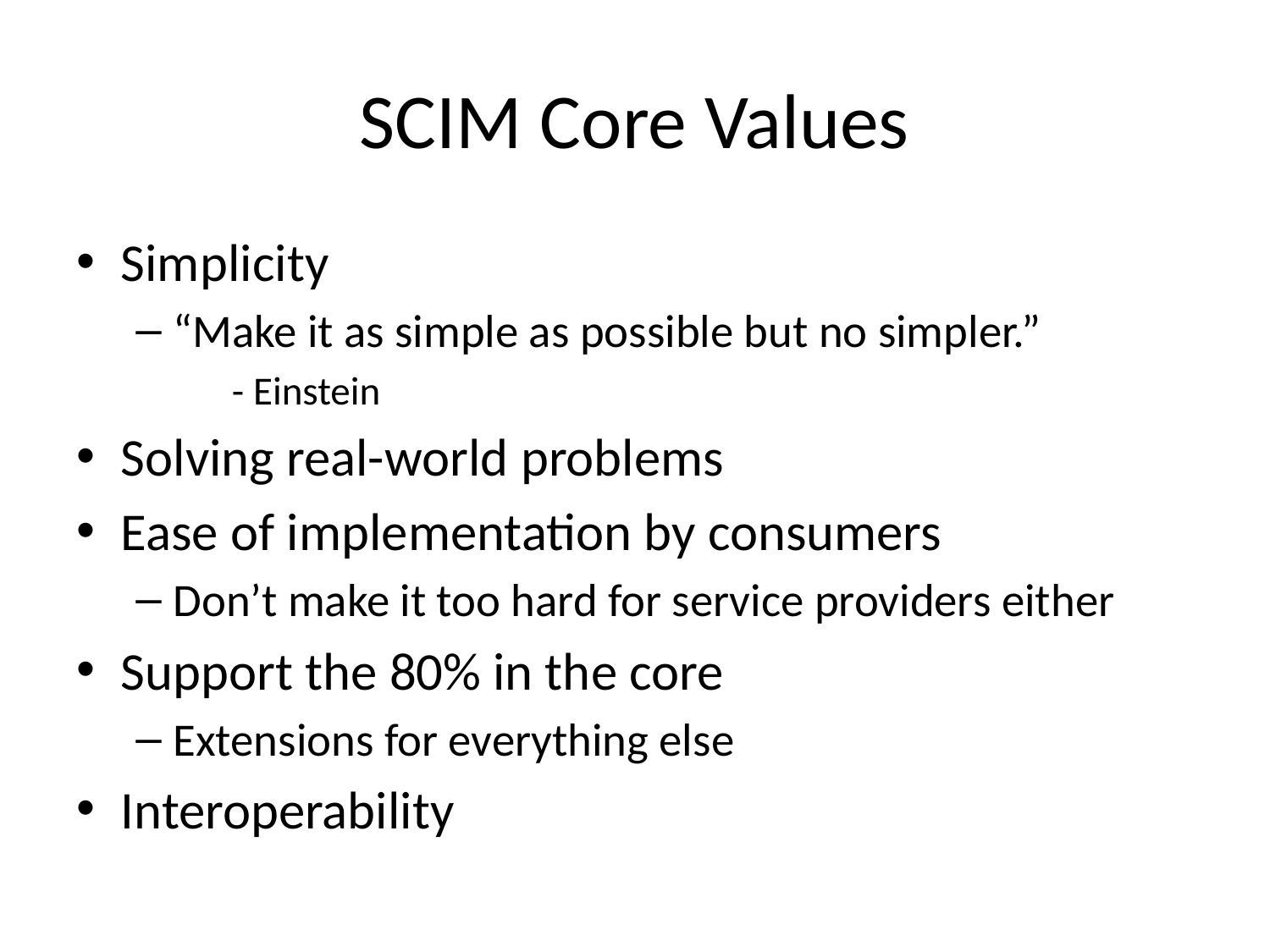

# SCIM Core Values
Simplicity
“Make it as simple as possible but no simpler.”
    - Einstein
Solving real-world problems
Ease of implementation by consumers
Don’t make it too hard for service providers either
Support the 80% in the core
Extensions for everything else
Interoperability